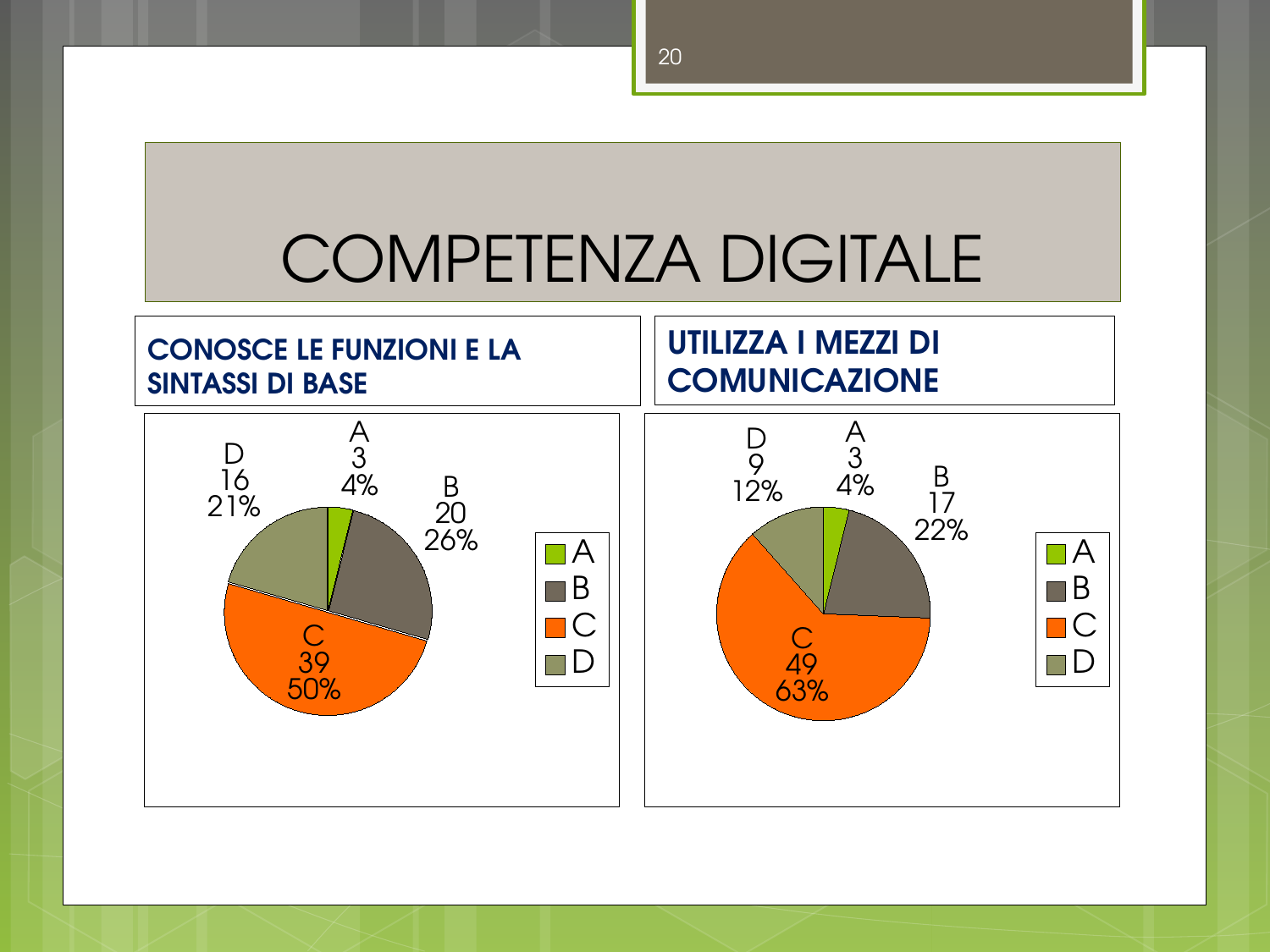

20
# COMPETENZA DIGITALE
CONOSCE LE FUNZIONI E LA SINTASSI DI BASE
UTILIZZA I MEZZI DI COMUNICAZIONE

### Chart

| Category | Vendite |
|---|---|
| A | 3.0 |
| B | 20.0 |
| C | 39.0 |
| D | 16.0 |

### Chart

| Category | Vendite |
|---|---|
| A | 3.0 |
| B | 17.0 |
| C | 49.0 |
| D | 9.0 |